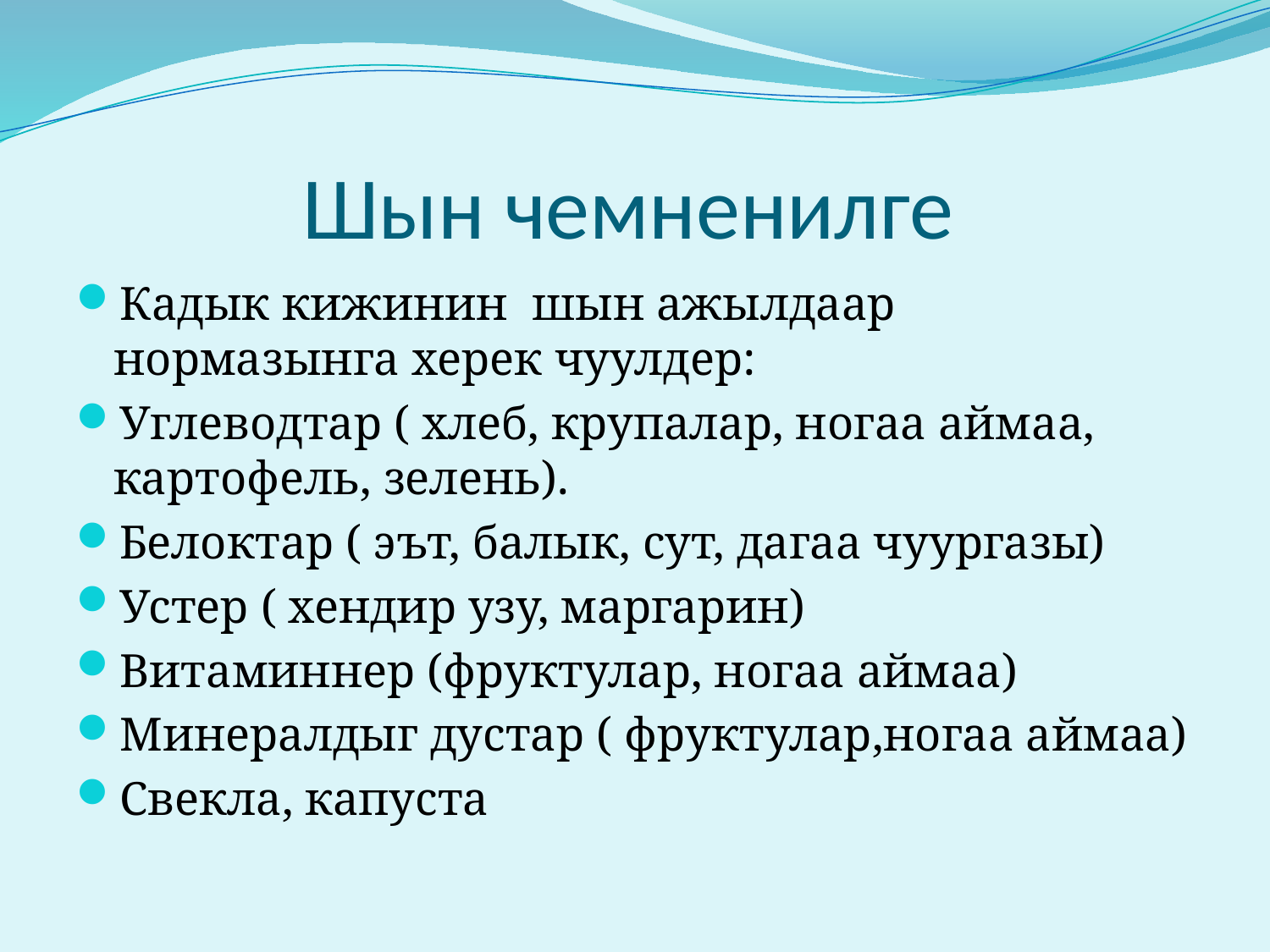

# Шын чемненилге
Кадык кижинин  шын ажылдаар нормазынга херек чуулдер:
Углеводтар ( хлеб, крупалар, ногаа аймаа, картофель, зелень).
Белоктар ( эът, балык, сут, дагаа чуургазы)
Устер ( хендир узу, маргарин)
Витаминнер (фруктулар, ногаа аймаа)
Минералдыг дустар ( фруктулар,ногаа аймаа)
Свекла, капуста